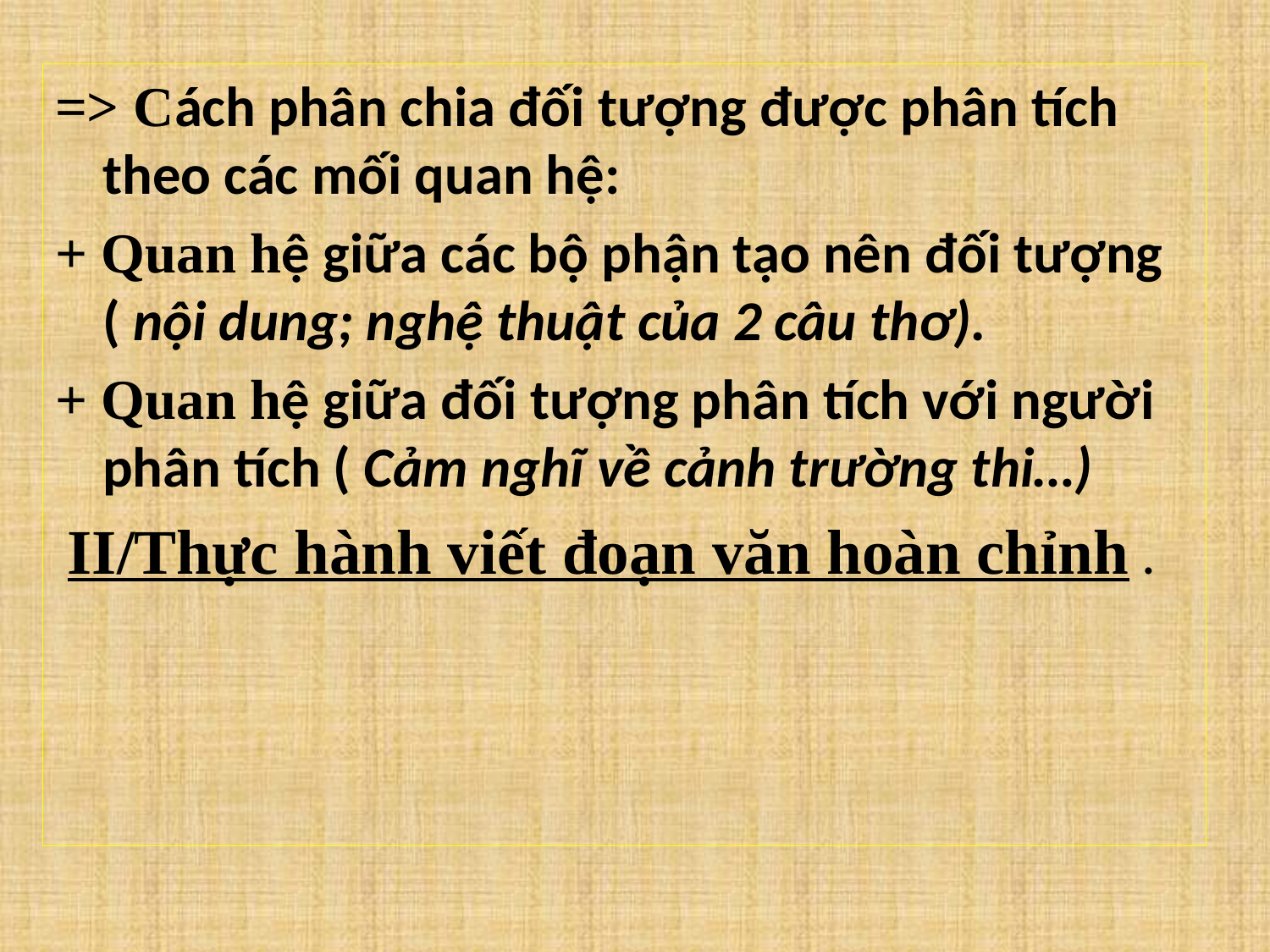

=> Cách phân chia đối tượng được phân tích theo các mối quan hệ:
+ Quan hệ giữa các bộ phận tạo nên đối tượng  ( nội dung; nghệ thuật của 2 câu thơ).
+ Quan hệ giữa đối tượng phân tích với người phân tích ( Cảm nghĩ về cảnh trường thi…)
II/Thực hành viết đoạn văn hoàn chỉnh .